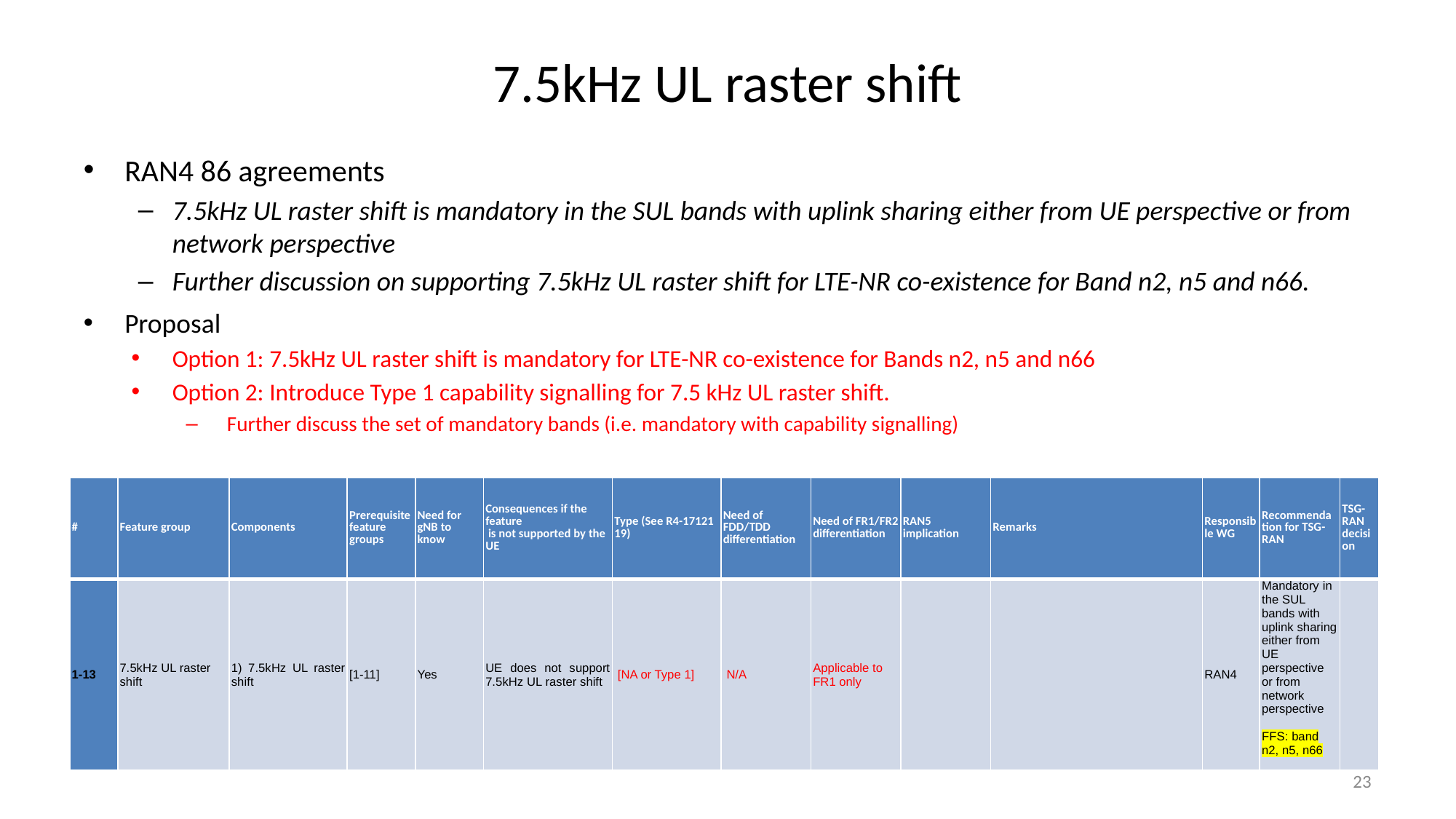

# 7.5kHz UL raster shift
RAN4 86 agreements
7.5kHz UL raster shift is mandatory in the SUL bands with uplink sharing either from UE perspective or from network perspective
Further discussion on supporting 7.5kHz UL raster shift for LTE-NR co-existence for Band n2, n5 and n66.
Proposal
Option 1: 7.5kHz UL raster shift is mandatory for LTE-NR co-existence for Bands n2, n5 and n66
Option 2: Introduce Type 1 capability signalling for 7.5 kHz UL raster shift.
Further discuss the set of mandatory bands (i.e. mandatory with capability signalling)

| # | Feature group | Components | Prerequisite feature groups | Need for gNB to know | Consequences if the feature is not supported by the UE | Type (See R4-17121 19) | Need of FDD/TDD differentiation | Need of FR1/FR2 differentiation | RAN5 implication | Remarks | Responsible WG | Recommendation for TSG-RAN | TSG-RAN decision |
| --- | --- | --- | --- | --- | --- | --- | --- | --- | --- | --- | --- | --- | --- |
| 1-13 | 7.5kHz UL raster shift | 1) 7.5kHz UL raster shift | [1-11] | Yes | UE does not support 7.5kHz UL raster shift | [NA or Type 1] | N/A | Applicable to FR1 only |  |  | RAN4 | Mandatory in the SUL bands with uplink sharing either from UE perspective or from network perspective   FFS: band n2, n5, n66 |  |
23